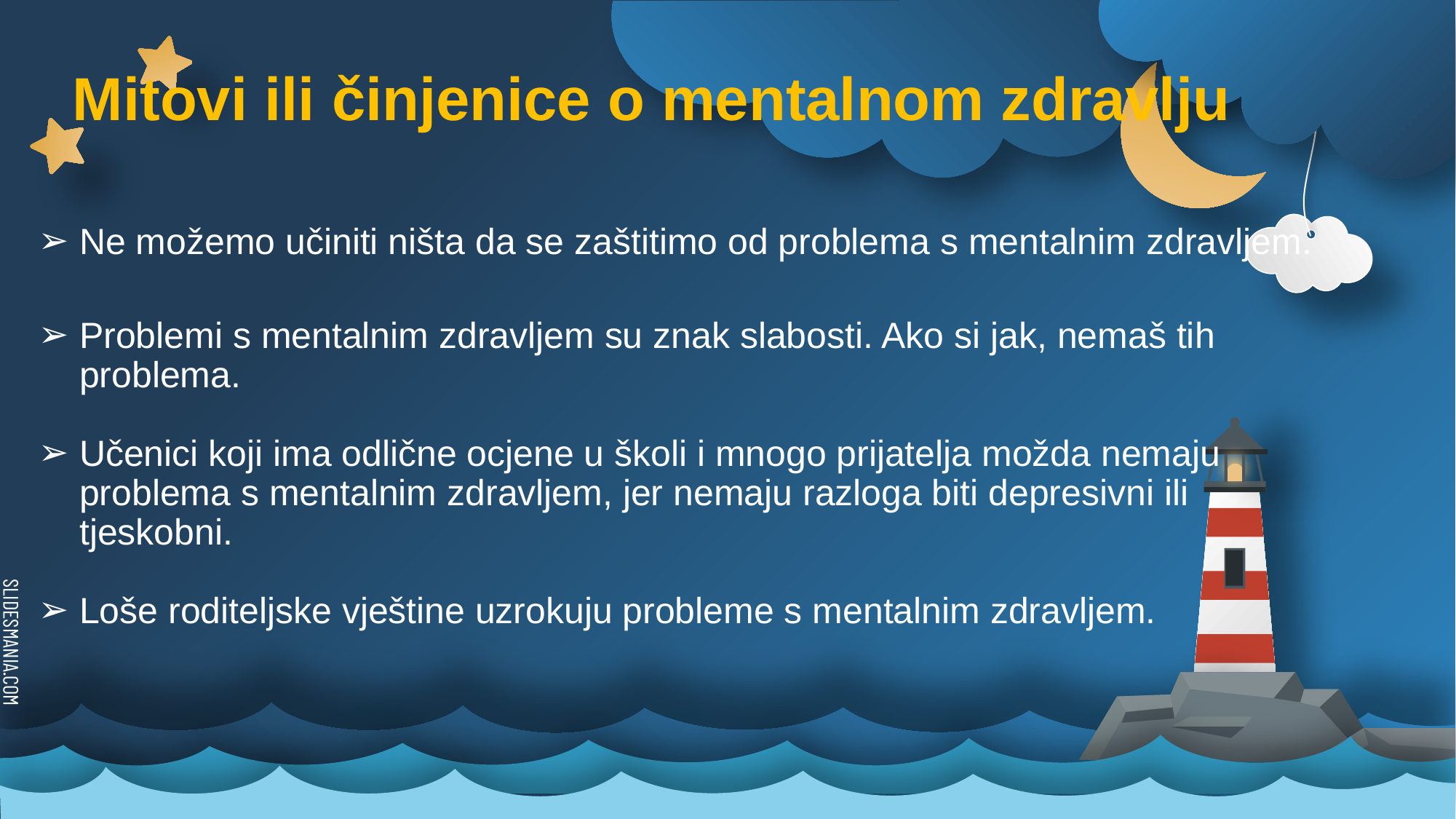

# Mitovi ili činjenice o mentalnom zdravlju
Ne možemo učiniti ništa da se zaštitimo od problema s mentalnim zdravljem.

Problemi s mentalnim zdravljem su znak slabosti. Ako si jak, nemaš tih problema.

Učenici koji ima odlične ocjene u školi i mnogo prijatelja možda nemaju problema s mentalnim zdravljem, jer nemaju razloga biti depresivni ili tjeskobni.

Loše roditeljske vještine uzrokuju probleme s mentalnim zdravljem.